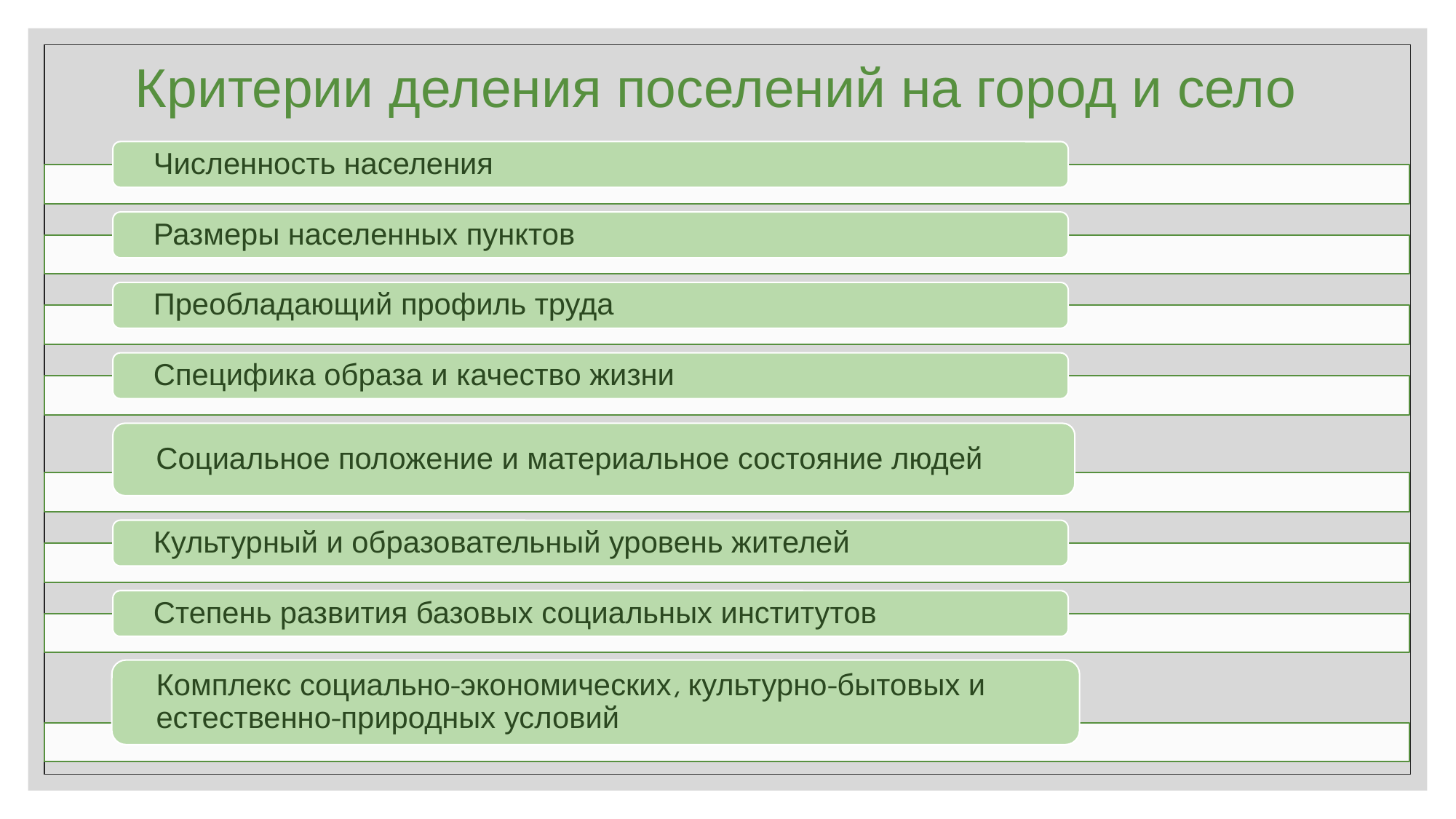

Критерии деления поселений на город и село
Численность населения
Размеры населенных пунктов
Преобладающий профиль труда
Специфика образа и качество жизни
Социальное положение и материальное состояние людей
Культурный и образовательный уровень жителей
Степень развития базовых социальных институтов
Комплекс социально-экономических, культурно-бытовых и естественно-природных условий